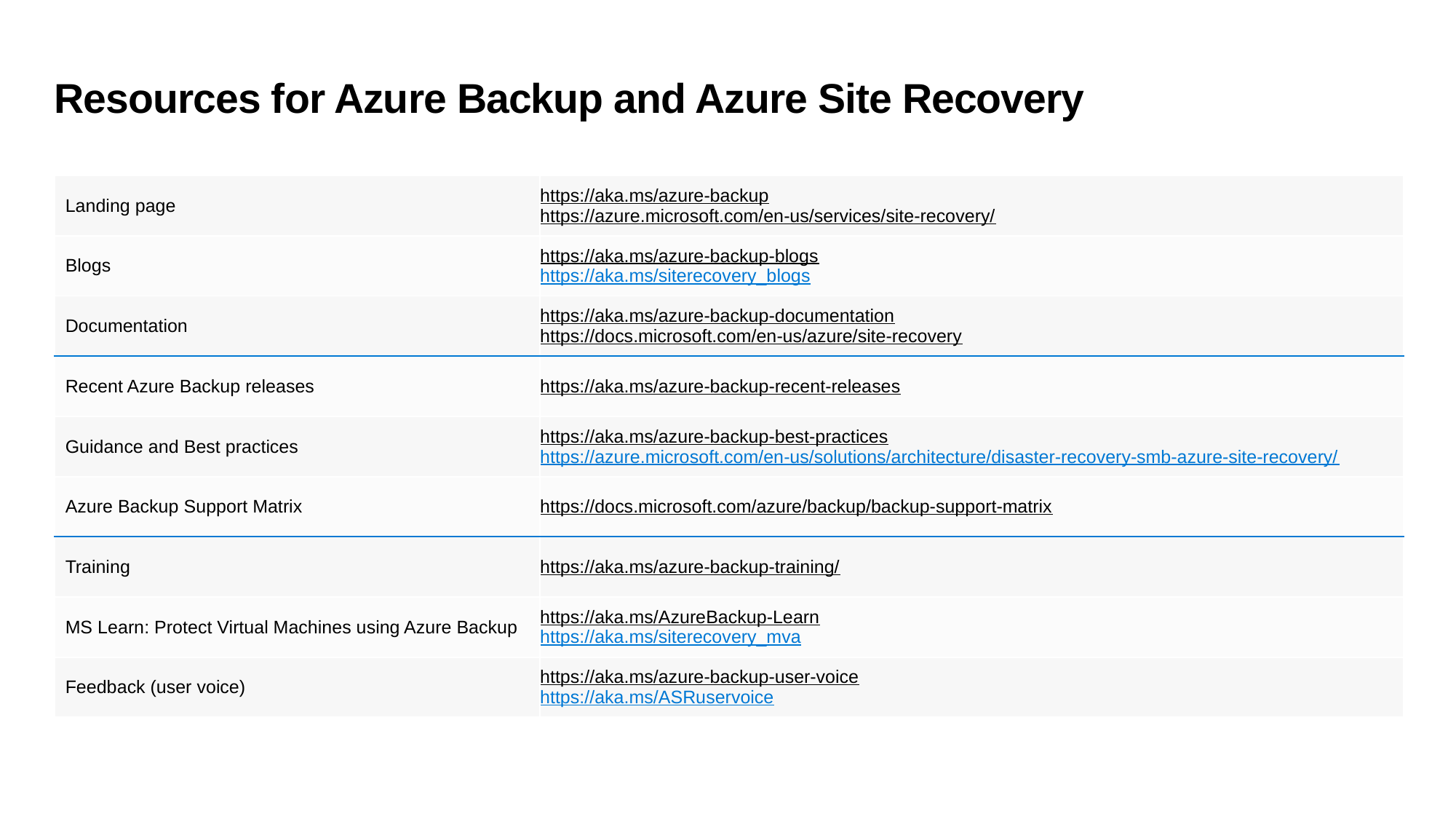

# Resources for Azure Backup and Azure Site Recovery
| Landing page | https://aka.ms/azure-backup https://azure.microsoft.com/en-us/services/site-recovery/ |
| --- | --- |
| Blogs | https://aka.ms/azure-backup-blogs https://aka.ms/siterecovery\_blogs |
| Documentation | https://aka.ms/azure-backup-documentation https://docs.microsoft.com/en-us/azure/site-recovery |
| Recent Azure Backup releases | https://aka.ms/azure-backup-recent-releases |
| Guidance and Best practices | https://aka.ms/azure-backup-best-practices https://azure.microsoft.com/en-us/solutions/architecture/disaster-recovery-smb-azure-site-recovery/ |
| Azure Backup Support Matrix | https://docs.microsoft.com/azure/backup/backup-support-matrix |
| Training | https://aka.ms/azure-backup-training/ |
| MS Learn: Protect Virtual Machines using Azure Backup | https://aka.ms/AzureBackup-Learn https://aka.ms/siterecovery\_mva |
| Feedback (user voice) | https://aka.ms/azure-backup-user-voice https://aka.ms/ASRuservoice |